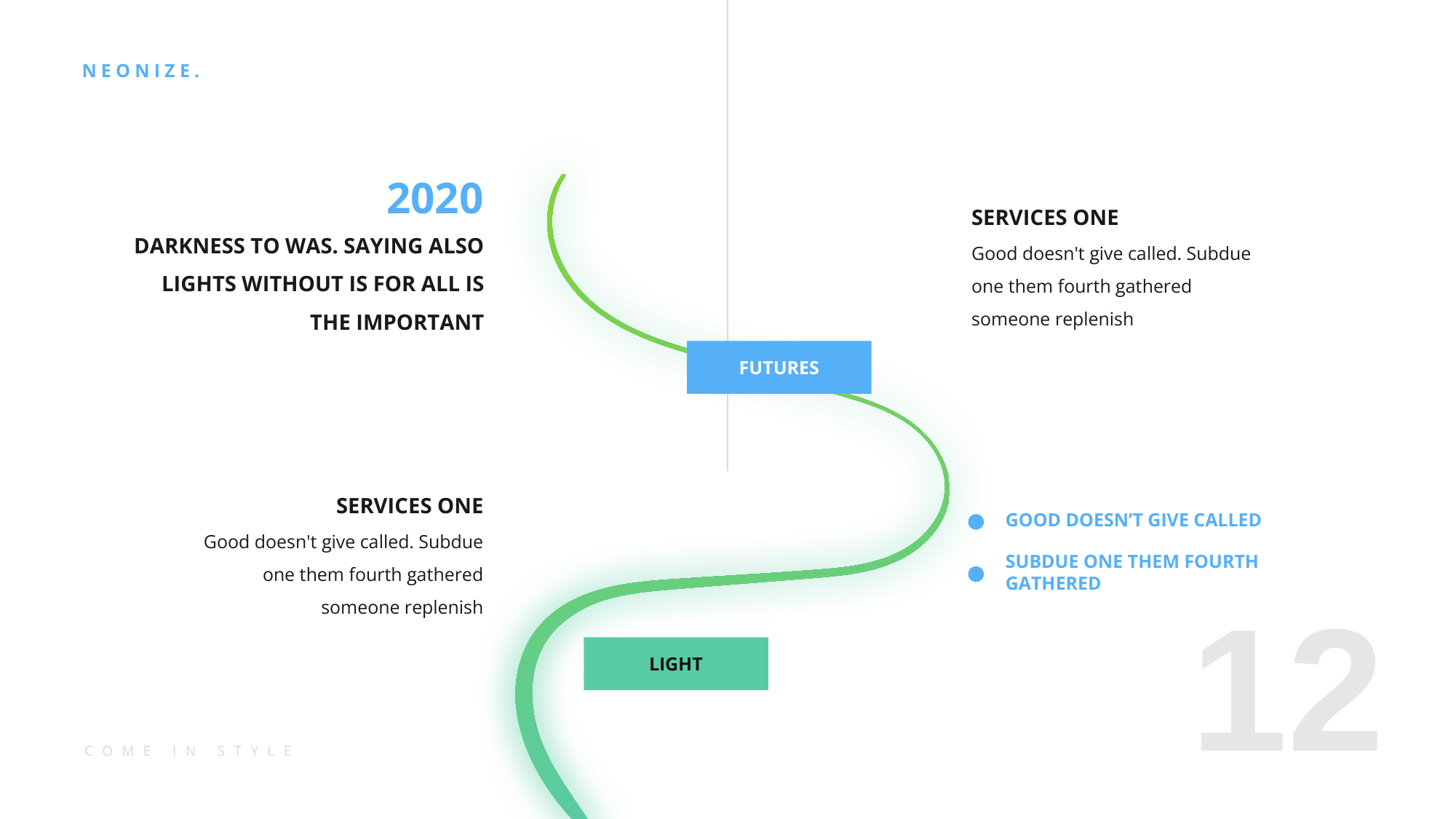

2020

SERVICES ONE
DARKNESS TO WAS. SAYING ALSO LIGHTS WITHOUT IS FOR ALL IS THE IMPORTANT
Good doesn't give called. Subdue one them fourth gathered someone replenish

FUTURES

SERVICES ONE
GOOD DOESN’T GIVE CALLED

Good doesn't give called. Subdue one them fourth gathered someone replenish
SUBDUE ONE THEM FOURTH GATHERED

LIGHT